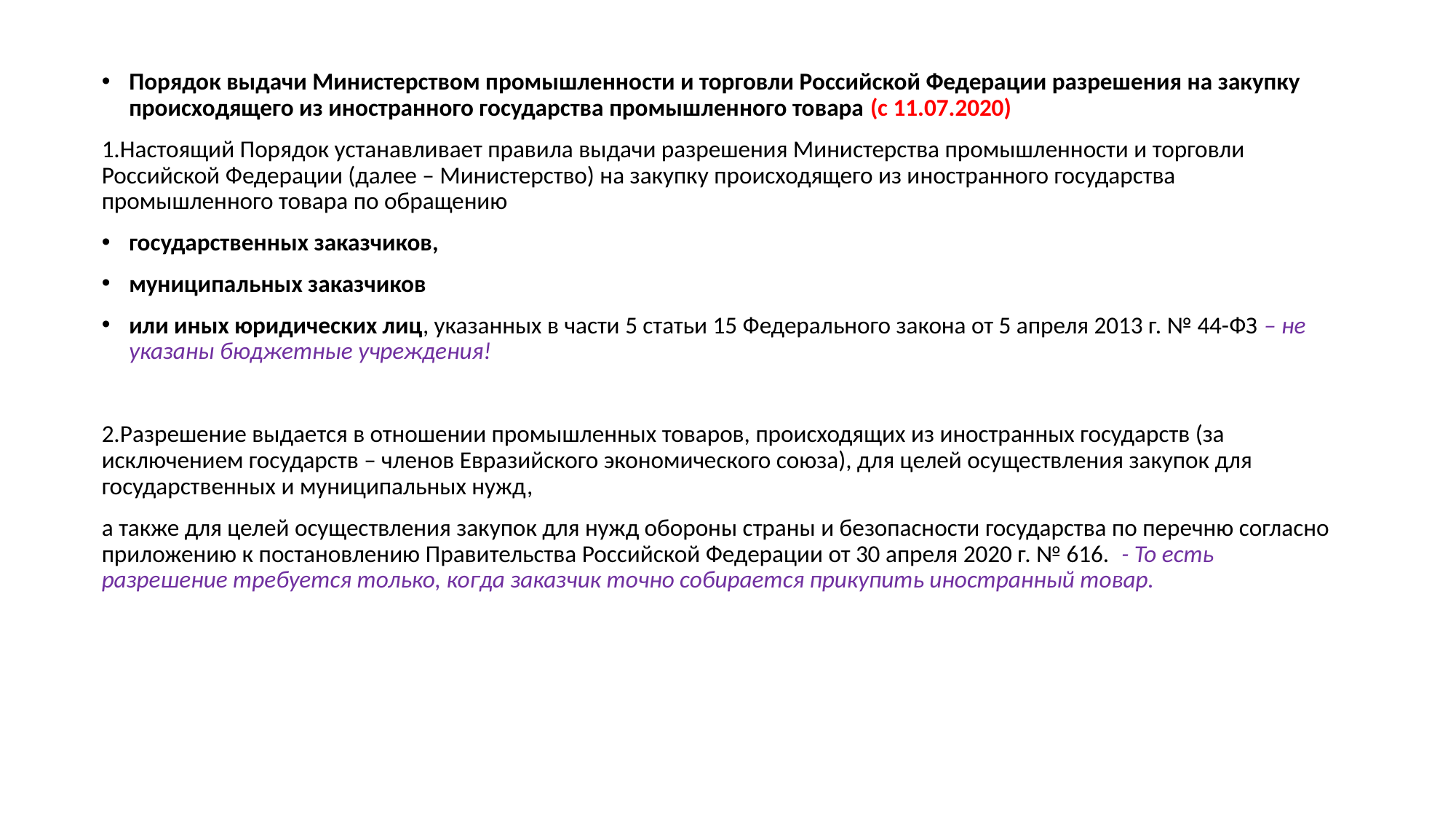

Порядок выдачи Министерством промышленности и торговли Российской Федерации разрешения на закупку происходящего из иностранного государства промышленного товара (с 11.07.2020)
1.Настоящий Порядок устанавливает правила выдачи разрешения Министерства промышленности и торговли Российской Федерации (далее – Министерство) на закупку происходящего из иностранного государства промышленного товара по обращению
государственных заказчиков,
муниципальных заказчиков
или иных юридических лиц, указанных в части 5 статьи 15 Федерального закона от 5 апреля 2013 г. № 44-ФЗ – не указаны бюджетные учреждения!

2.Разрешение выдается в отношении промышленных товаров, происходящих ‎из иностранных государств (за исключением государств – членов Евразийского экономического союза), для целей осуществления закупок для государственных ‎и муниципальных нужд,
а также для целей осуществления закупок для нужд обороны страны и безопасности государства по перечню согласно приложению ‎к постановлению Правительства Российской Федерации от 30 апреля 2020 г. № 616.  - То есть  разрешение требуется только, когда заказчик точно собирается прикупить иностранный товар.